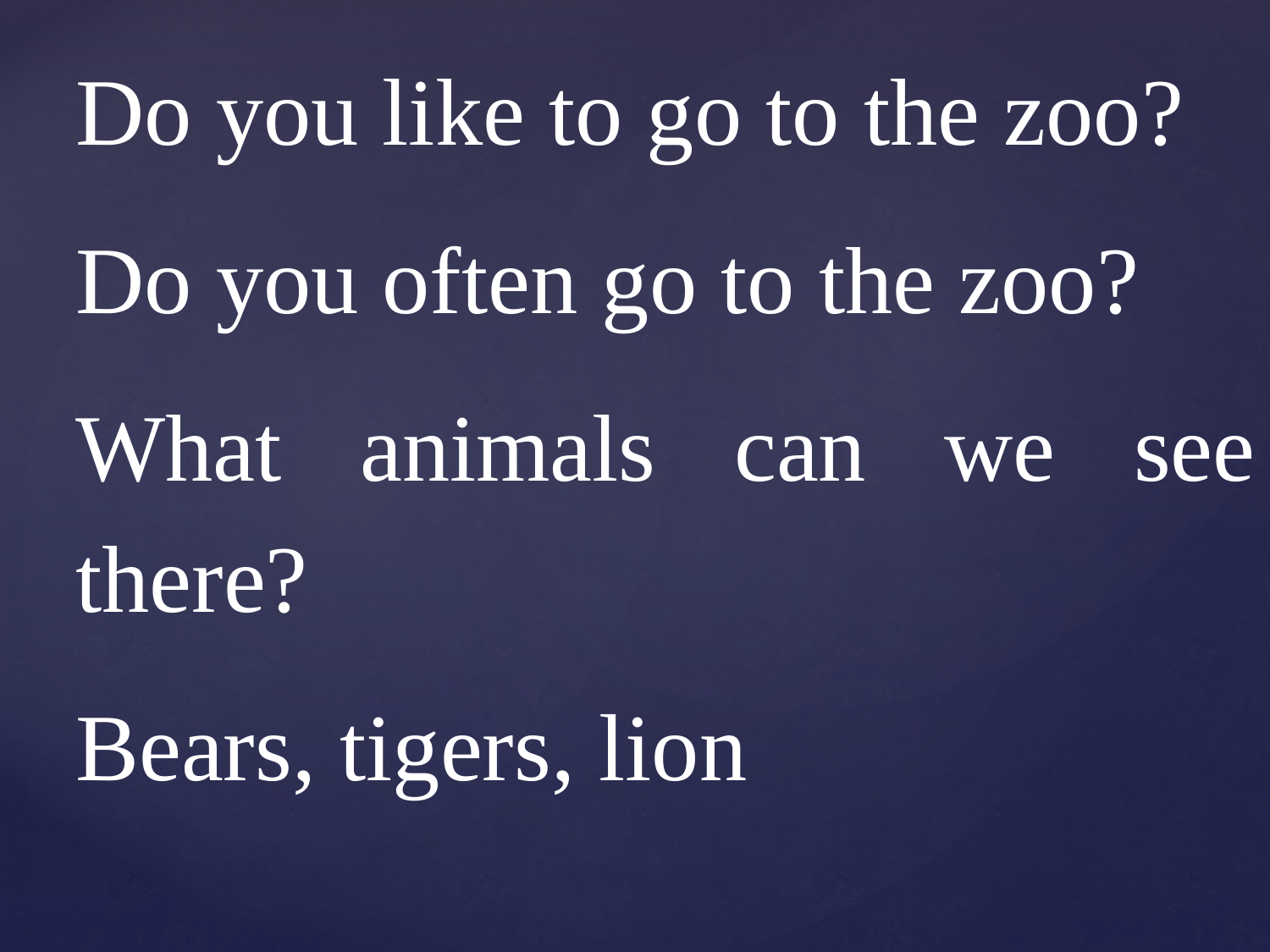

Do you like to go to the zoo?
Do you often go to the zoo?
What animals can we see there?
Bears, tigers, lion

#